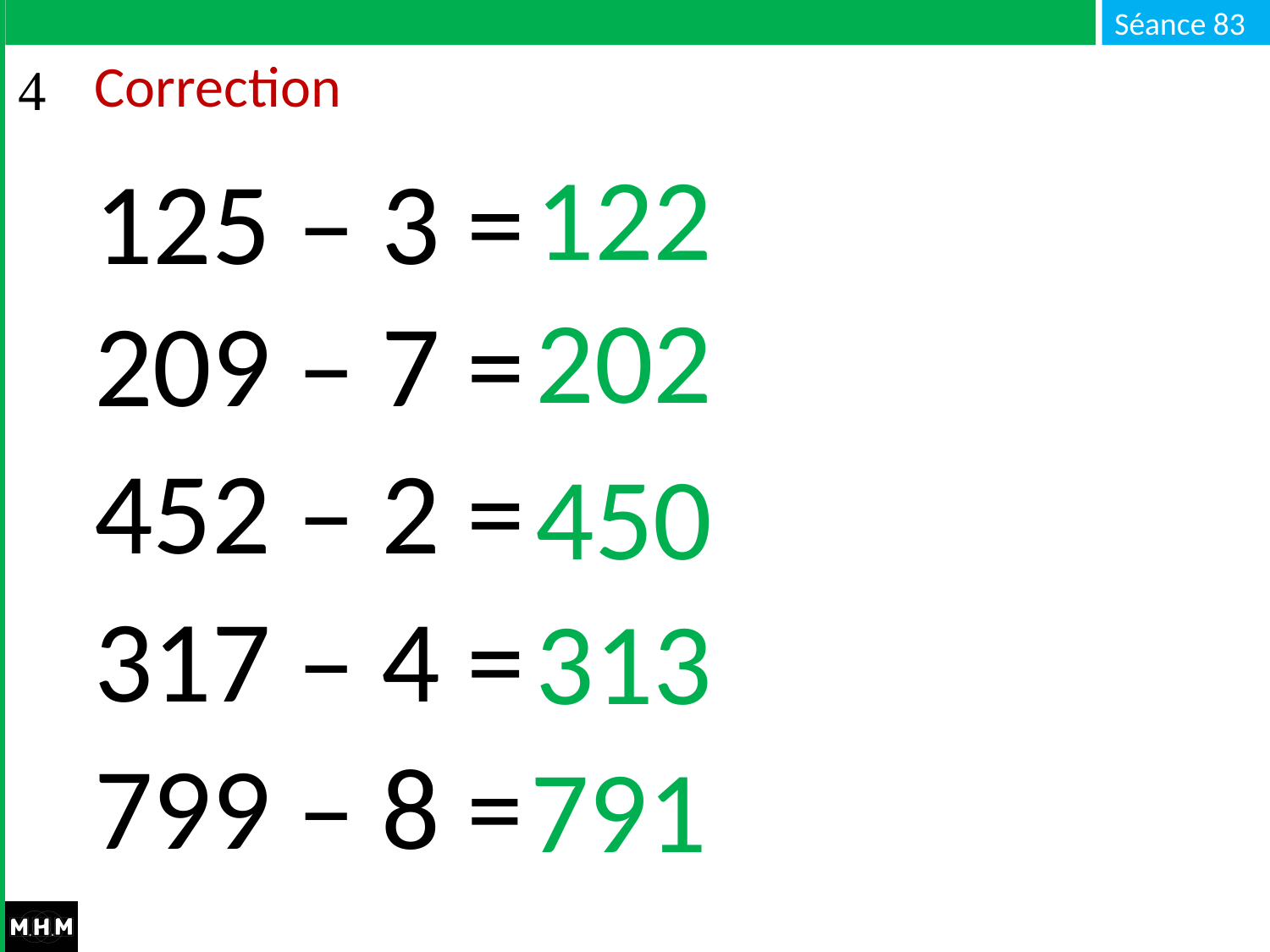

# Correction
122
125 – 3 = …
202
209 – 7 = …
452 – 2 = …
450
317 – 4 = …
313
799 – 8 = …
791